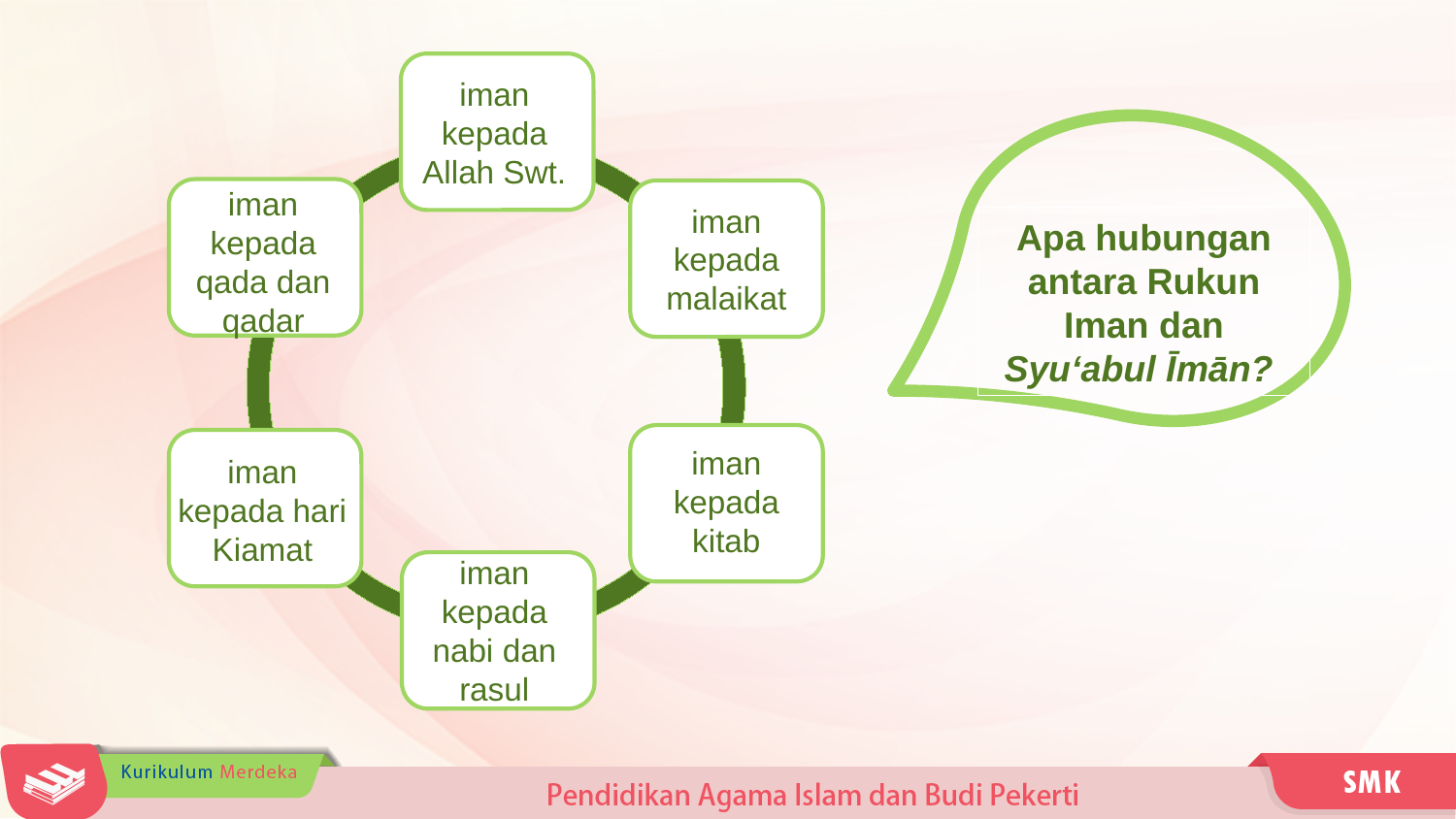

iman kepada Allah Swt.

iman kepada qada dan qadar

iman kepada malaikat

iman kepada kitab

iman kepada hari Kiamat

iman kepada nabi dan rasul

Apa hubungan antara Rukun Iman dan Syu‘abul Īmān?